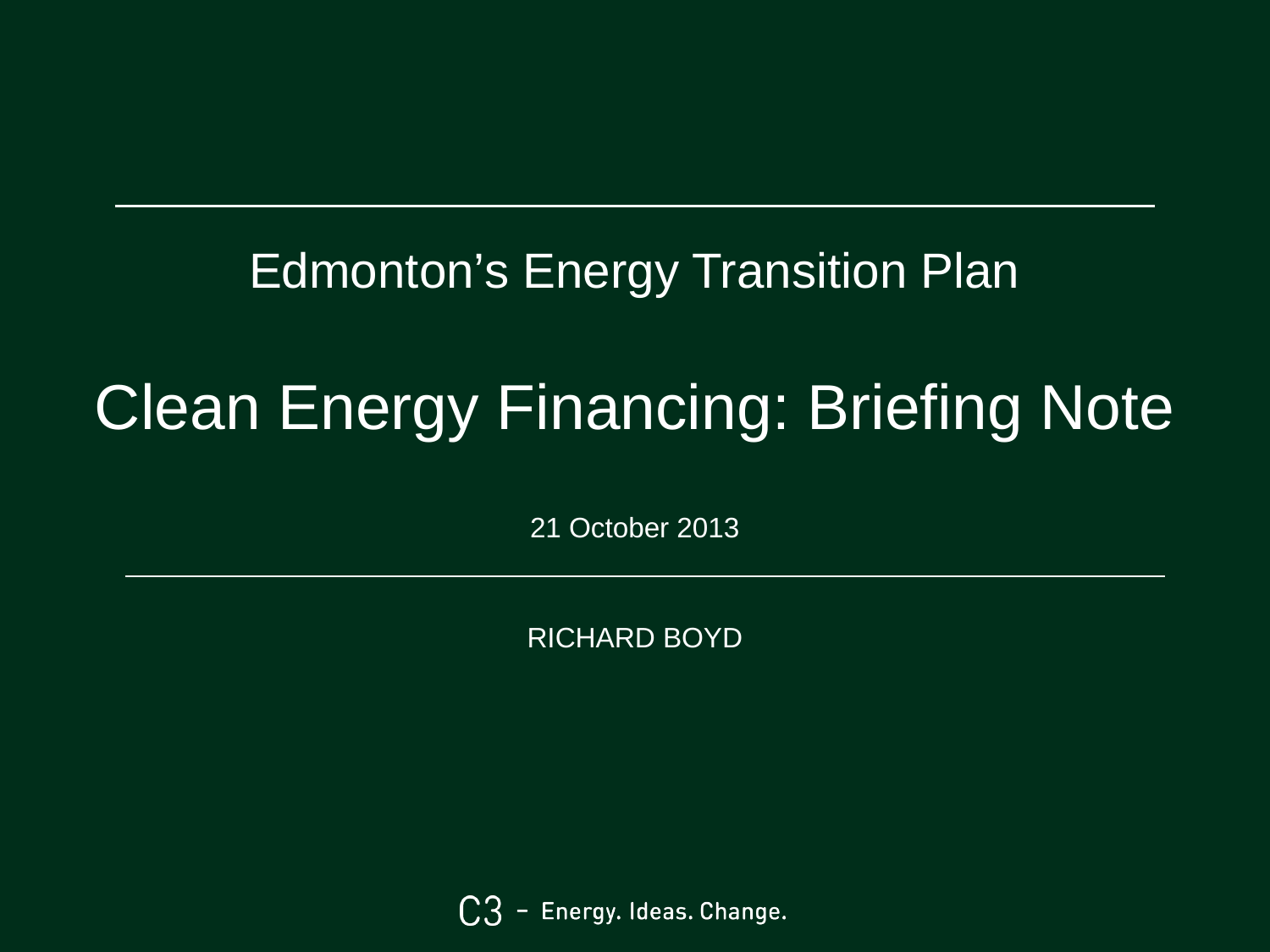

# Edmonton’s Energy Transition Plan Clean Energy Financing: Briefing Note 21 October 2013 RICHARD BOYD